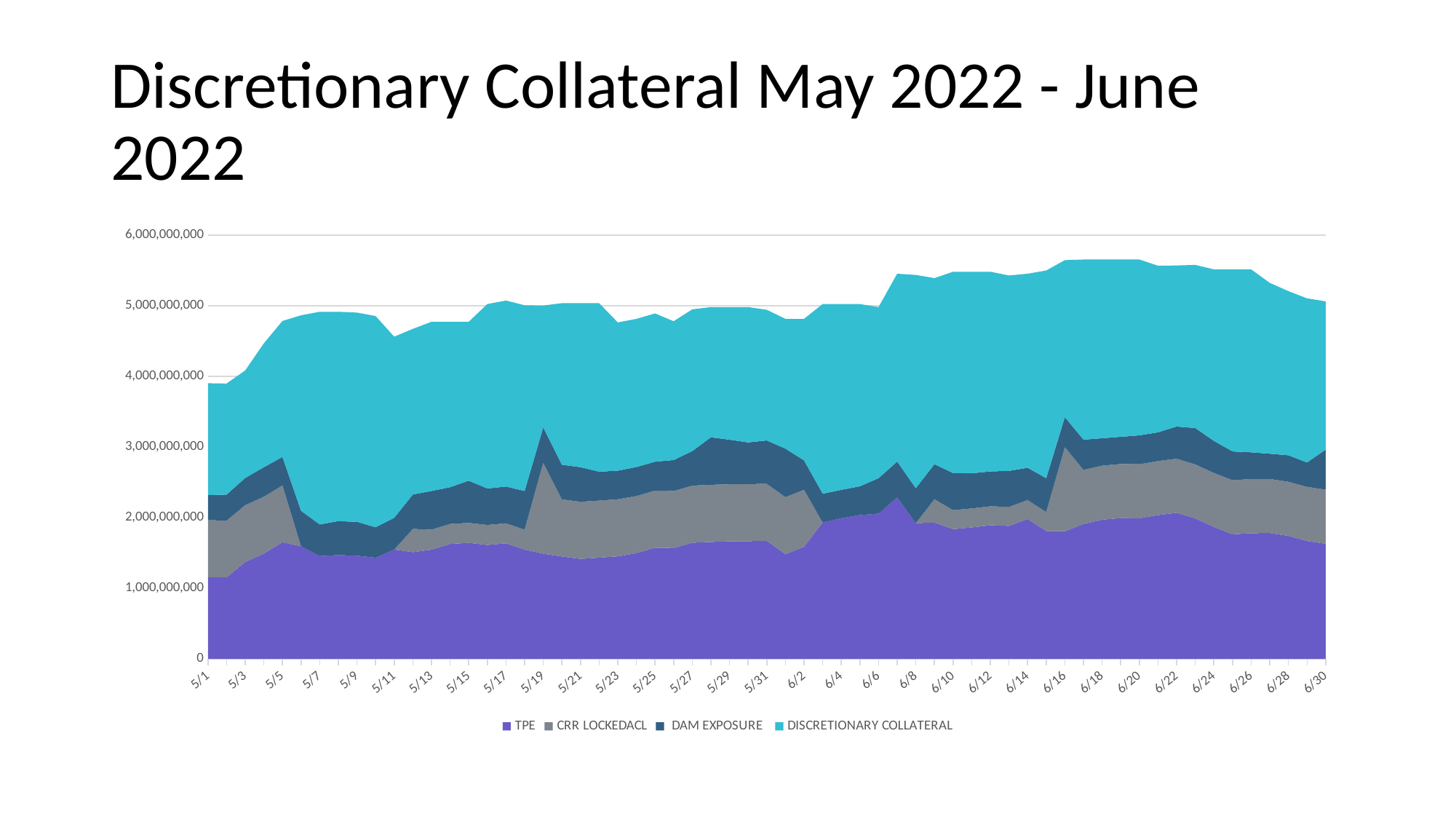

# Discretionary Collateral May 2022 - June 2022

### Chart

| Category | TPE | CRR LOCKEDACL |  DAM EXPOSURE  | DISCRETIONARY COLLATERAL |
|---|---|---|---|---|
| 44682 | 1157251674.0 | 806213404.65 | 357135437.6100001 | 1583281285.04 |
| 44683 | 1153132084.7 | 806213404.65 | 366142500.42000026 | 1573791982.1299994 |
| 44684 | 1371025410.6 | 806213404.65 | 384313109.35999984 | 1522367281.1900003 |
| 44685 | 1490524056.6 | 806213404.65 | 416752212.11 | 1753745399.5399995 |
| 44686 | 1651636829.5 | 806213404.65 | 402363662.17 | 1924858832.3799996 |
| 44687 | 1595347163.3 | 0.0 | 500898667.40000015 | 2769028737.4 |
| 44688 | 1456377639.3 | 0.0 | 447103082.3999999 | 3011793846.4 |
| 44689 | 1470720231.9 | 0.0 | 480027446.46000004 | 2964526889.7400002 |
| 44690 | 1461436379.1 | 0.0 | 479293383.2200002 | 2963484352.18 |
| 44691 | 1433552201.5 | 0.0 | 430213204.49 | 2991459353.91 |
| 44692 | 1549371280.9 | 0.0 | 447988404.0899998 | 2565065324.6100006 |
| 44693 | 1511258463.2 | 329560706.91 | 486072389.53999996 | 2346522773.950001 |
| 44694 | 1547369093.5 | 283007018.05 | 547380752.2100002 | 2395587134.74 |
| 44695 | 1628045578.6 | 283007018.05 | 519984686.1399999 | 2342306715.71 |
| 44696 | 1643094211.8 | 283007018.05 | 596855465.8299998 | 2250387302.8199997 |
| 44697 | 1613465568.4 | 283007018.05 | 516500979.6200001 | 2611873616.5299997 |
| 44698 | 1636876699.8 | 283007018.05 | 520189289.0799998 | 2634275838.9699993 |
| 44699 | 1547573550.6 | 283007018.05 | 546668179.65 | 2630228045.8999996 |
| 44700 | 1489354267.7 | 1289249243.1 | 499044202.85 | 1726863752.4500008 |
| 44701 | 1450236242.4 | 808525947.26 | 490615697.09000015 | 2287685143.75 |
| 44702 | 1416178086.3 | 808525947.26 | 489937541.4400002 | 2322421455.4999995 |
| 44703 | 1433059472.0 | 808525947.26 | 409684057.5699999 | 2385793553.67 |
| 44704 | 1451928567.7 | 808525947.26 | 404852404.78000003 | 2098957765.0600002 |
| 44705 | 1497277212.1 | 808525947.26 | 411498982.96 | 2097859659.4800005 |
| 44706 | 1574429194.4 | 808525947.26 | 409848966.2900001 | 2099068843.9499998 |
| 44707 | 1568821269.7 | 808525947.26 | 438395365.60999984 | 1965516549.6299999 |
| 44708 | 1645029402.8 | 808525947.26 | 489546497.6799996 | 2006932471.26 |
| 44709 | 1656438817.9 | 808525947.26 | 672837956.4399999 | 1844231597.4 |
| 44710 | 1664057071.1 | 808525947.26 | 631617080.1099999 | 1877834220.5300004 |
| 44711 | 1666979953.5 | 808525947.26 | 589947436.6199994 | 1916580981.6200004 |
| 44712 | 1670743373.8 | 808525947.26 | 614386887.3499999 | 1849669265.3899999 |
| 44713 | 1482288830.0 | 808525947.3 | 686461341.3700002 | 1837666412.3299994 |
| 44714 | 1586852400.0 | 808525947.3 | 415947685.6199999 | 2003571347.08 |
| 44715 | 1931581182.0 | 0.0 | 407193473.87 | 2686256952.13 |
| 44716 | 1992679892.0 | 0.0 | 400902388.31000006 | 2631449327.69 |
| 44717 | 2036791874.0 | 0.0 | 406855133.6699999 | 2581384600.33 |
| 44718 | 2057603711.0 | 0.0 | 500463834.44 | 2423019226.56 |
| 44719 | 2287686499.0 | 0.0 | 506692622.2399999 | 2659791632.76 |
| 44720 | 1923127607.0 | 0.0 | 492584637.95000017 | 3021424757.0499997 |
| 44721 | 1929210428.0 | 332517957.0 | 496427813.74000025 | 2633908203.2599998 |
| 44722 | 1837766220.0 | 269019561.5 | 524759548.57999986 | 2850572346.92 |
| 44723 | 1861457742.0 | 269019561.5 | 497776229.85000026 | 2853864143.6499996 |
| 44724 | 1891871145.0 | 269019561.5 | 494076210.0900001 | 2827150760.41 |
| 44725 | 1883466982.0 | 269019561.5 | 509982581.02999973 | 2766972939.4700003 |
| 44726 | 1980539758.0 | 269019561.5 | 457564681.9599999 | 2746903611.54 |
| 44727 | 1811343935.0 | 269019561.5 | 478034793.47000027 | 2941793910.0299997 |
| 44728 | 1807188731.0 | 1193241748.0 | 422936913.1999998 | 2223199367.8 |
| 44729 | 1910734165.0 | 766050421.2 | 427808744.1999999 | 2551213936.6000004 |
| 44730 | 1970855196.0 | 766050421.2 | 388284480.4800001 | 2530617169.32 |
| 44731 | 1994196115.0 | 766050421.2 | 385059752.8400001 | 2510500977.96 |
| 44732 | 1990762603.0 | 766050421.2 | 409107800.3599999 | 2489886442.4400005 |
| 44733 | 2035779934.0 | 766050421.2 | 406705828.2199999 | 2359204565.5800004 |
| 44734 | 2069340977.0 | 766050421.2 | 455489542.36999977 | 2280517768.4300003 |
| 44735 | 1988763994.0 | 766050421.2 | 514853846.7199999 | 2309571385.0800004 |
| 44736 | 1868777503.0 | 766050421.2 | 451865949.0099999 | 2429281314.7900004 |
| 44737 | 1764192574.0 | 766050421.2 | 407685253.61999995 | 2578046939.1800003 |
| 44738 | 1780426029.0 | 766050421.2 | 379178484.88 | 2590320252.92 |
| 44739 | 1782486976.0 | 766050421.2 | 357340585.3000001 | 2418716061.5 |
| 44740 | 1741893674.0 | 766050421.2 | 375325205.0500002 | 2324219759.75 |
| 44741 | 1670406587.0 | 766050421.2 | 344984262.40000004 | 2323807234.4 |
| 44742 | 1630022052.0 | 766050421.2 | 567448199.6700003 | 2099207711.1299999 |